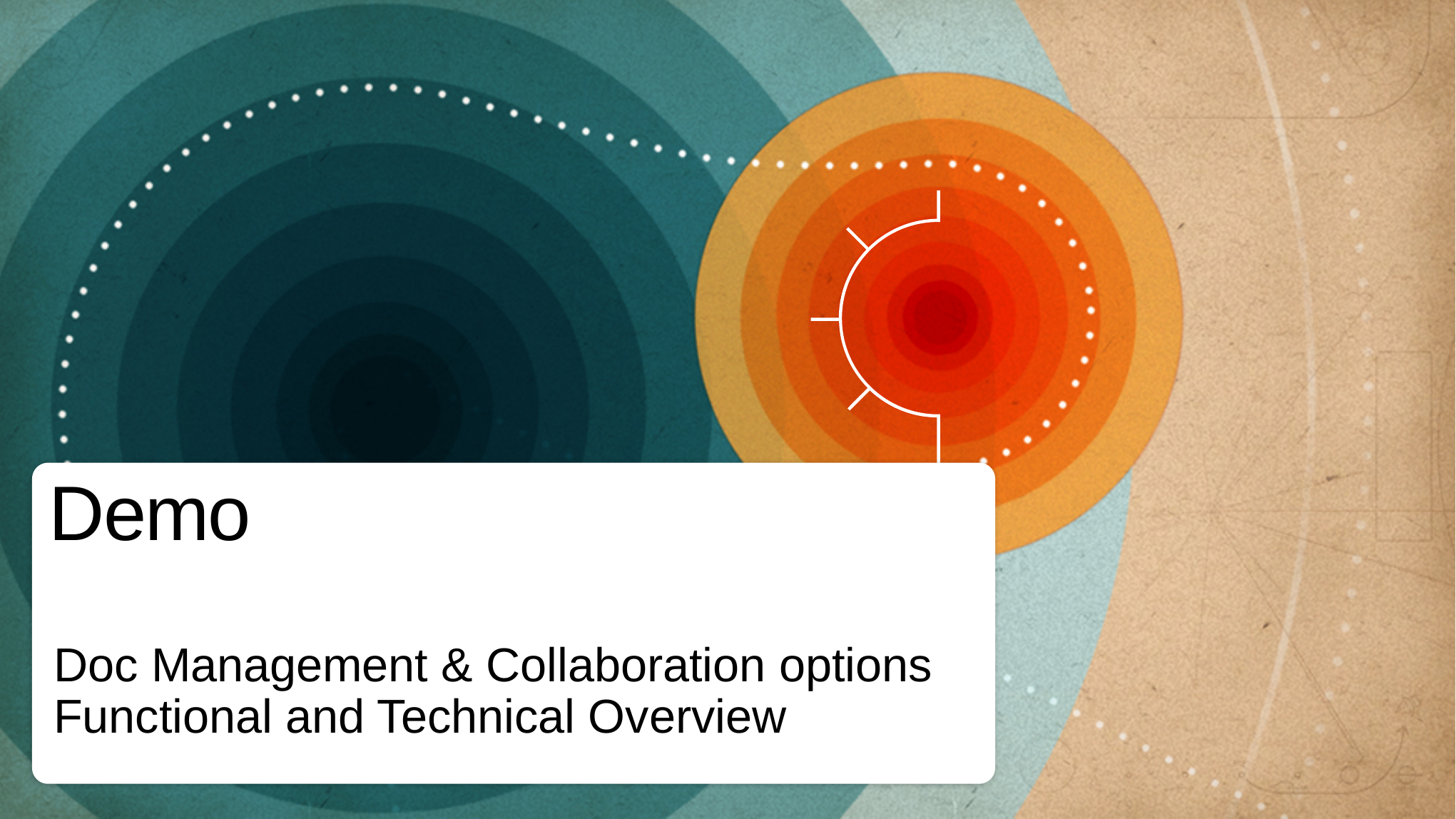

# Demo
Doc Management & Collaboration options
Functional and Technical Overview